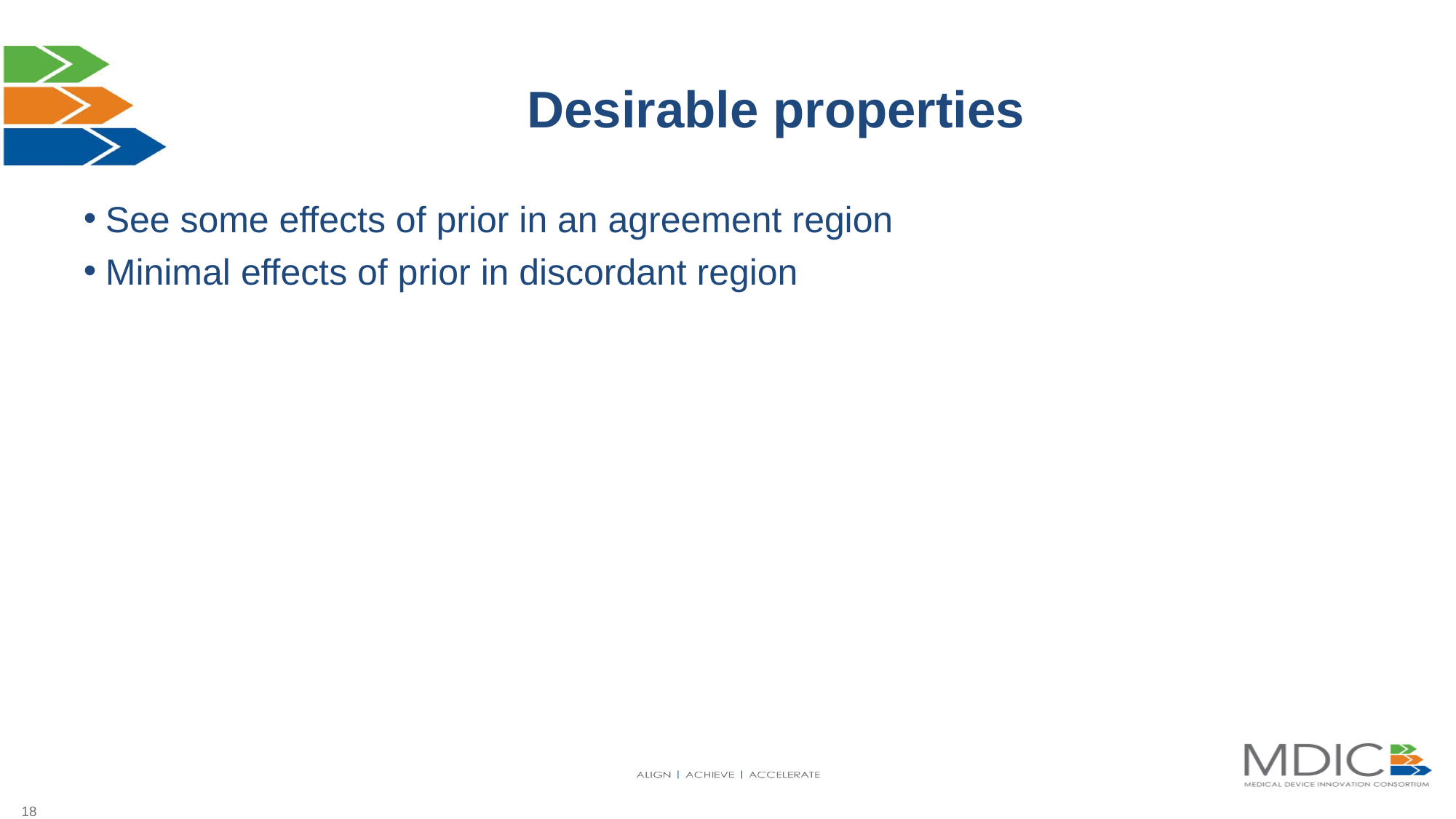

# Desirable properties
See some effects of prior in an agreement region
Minimal effects of prior in discordant region